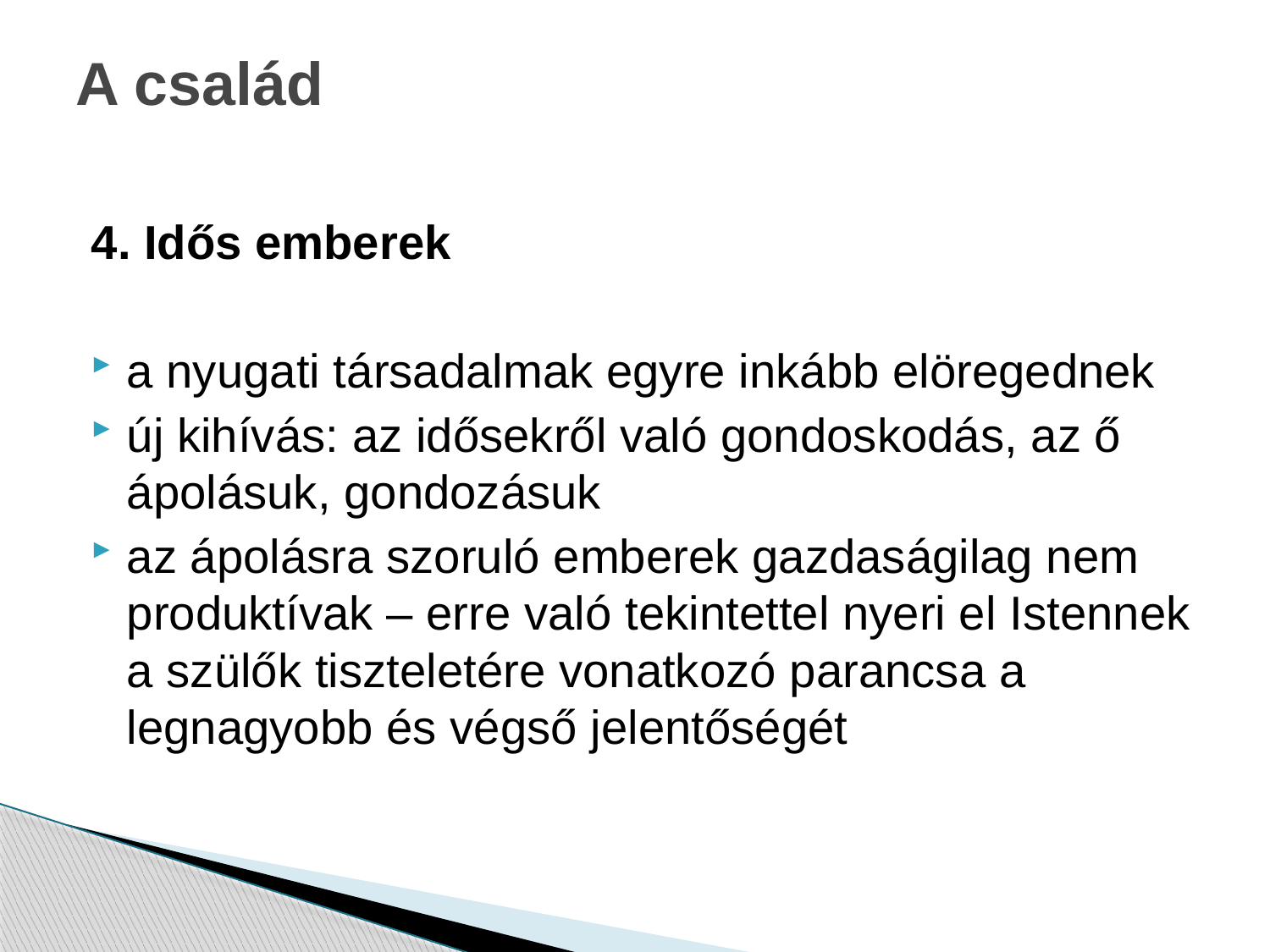

# A család
4. Idős emberek

a nyugati társadalmak egyre inkább elöregednek
új kihívás: az idősekről való gondoskodás, az ő ápolásuk, gondozásuk
az ápolásra szoruló emberek gazdaságilag nem produktívak – erre való tekintettel nyeri el Istennek a szülők tiszteletére vonatkozó parancsa a legnagyobb és végső jelentőségét